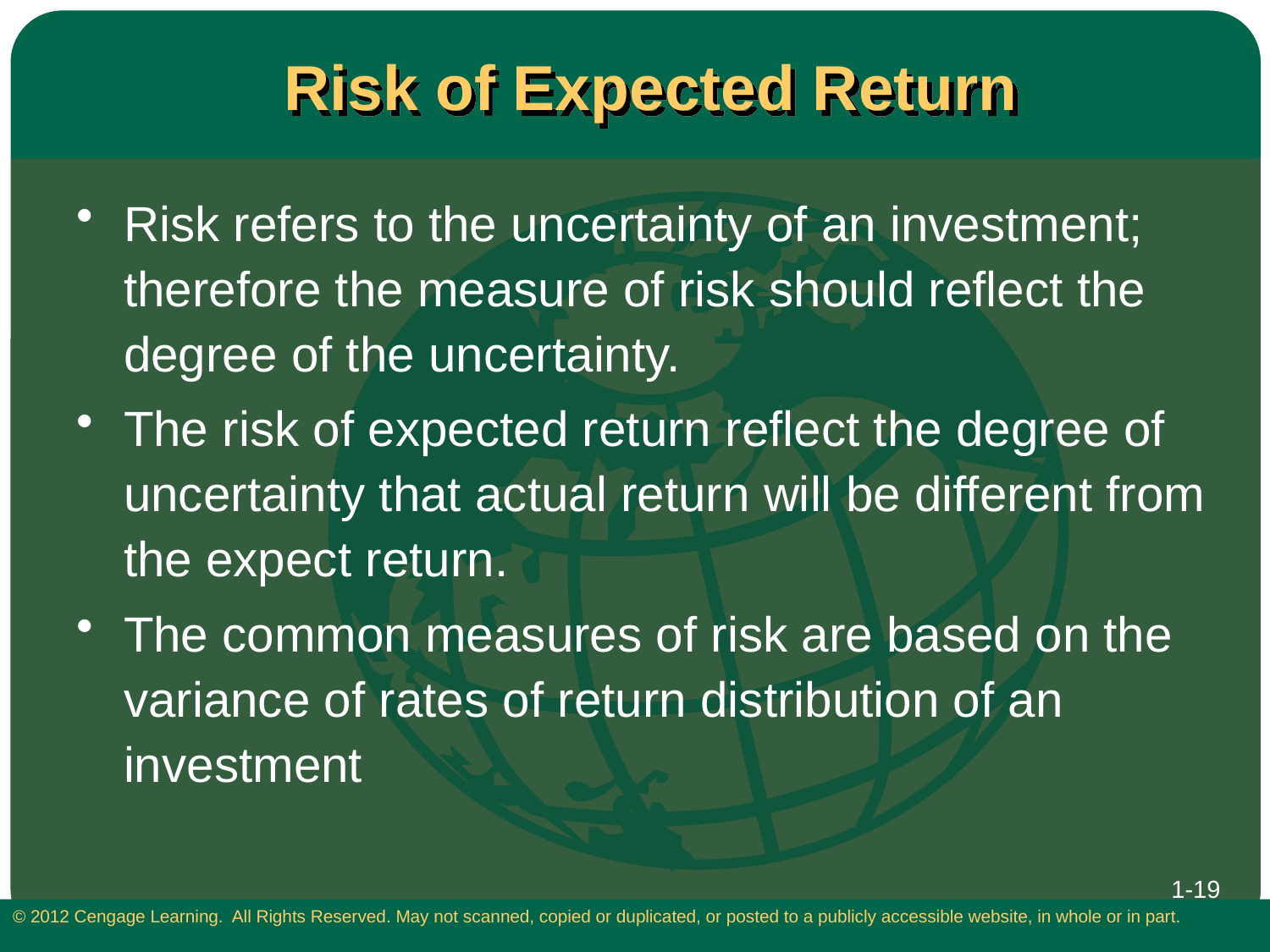

# Risk of Expected Return
Risk refers to the uncertainty of an investment; therefore the measure of risk should reflect the degree of the uncertainty.
The risk of expected return reflect the degree of uncertainty that actual return will be different from the expect return.
The common measures of risk are based on the variance of rates of return distribution of an investment

1-19
© 2012 Cengage Learning.  All Rights Reserved. May not scanned, copied or duplicated, or posted to a publicly accessible website, in whole or in part.